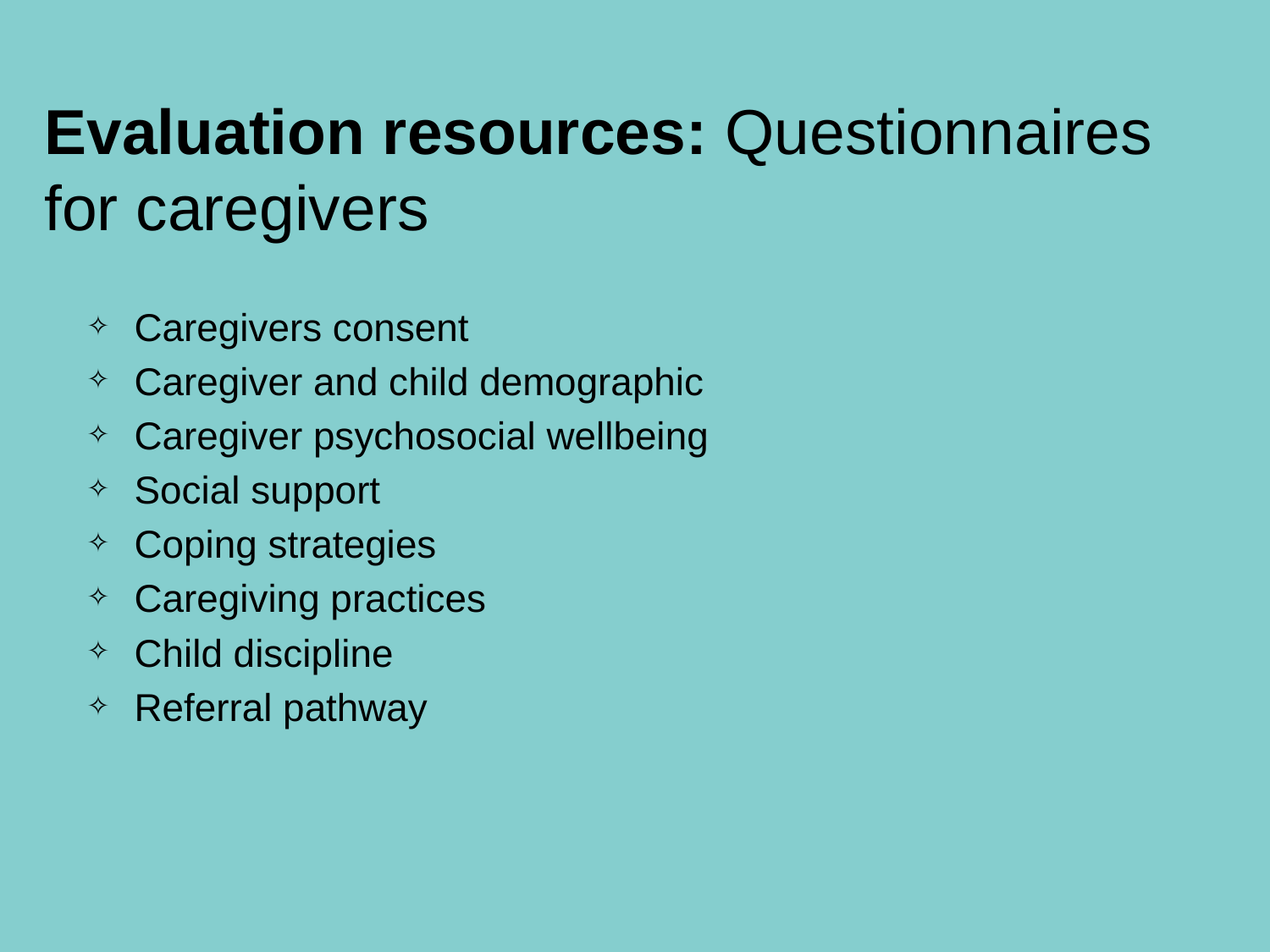

Evaluation resources: Questionnaires for caregivers

Caregivers consent
Caregiver and child demographic
Caregiver psychosocial wellbeing
Social support
Coping strategies
Caregiving practices
Child discipline
Referral pathway